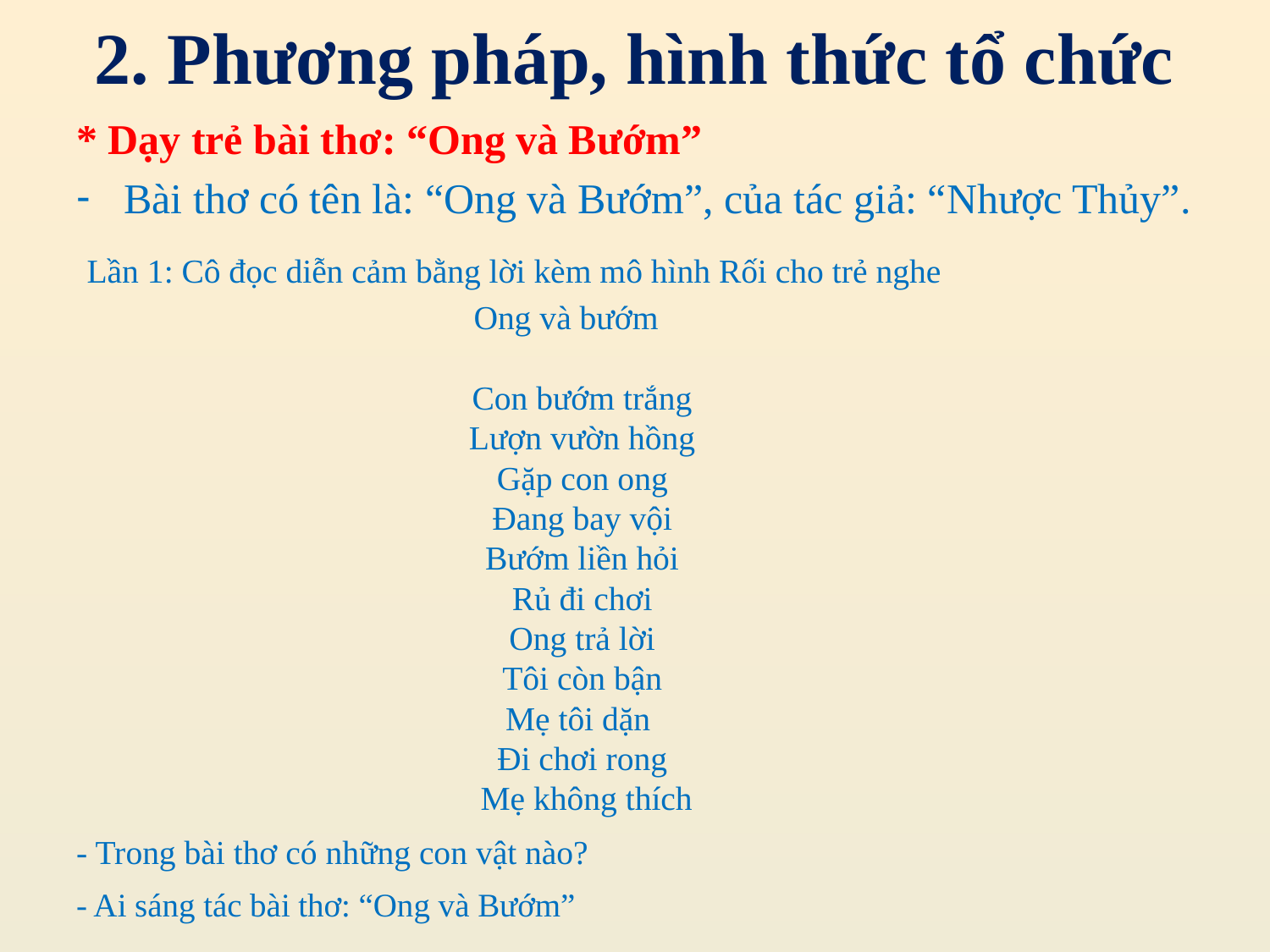

# 2. Phương pháp, hình thức tổ chức
* Dạy trẻ bài thơ: “Ong và Bướm”
Bài thơ có tên là: “Ong và Bướm”, của tác giả: “Nhược Thủy”.

Lần 1: Cô đọc diễn cảm bằng lời kèm mô hình Rối cho trẻ nghe
Ong và bướm
Con bướm trắng 
Lượn vườn hồng 
Gặp con ong 
Đang bay vội 
Bướm liền hỏi 
Rủ đi chơi 
Ong trả lời 
Tôi còn bận 
Mẹ tôi dặn  
Đi chơi rong 
Mẹ không thích

- Trong bài thơ có những con vật nào?

- Ai sáng tác bài thơ: “Ong và Bướm”